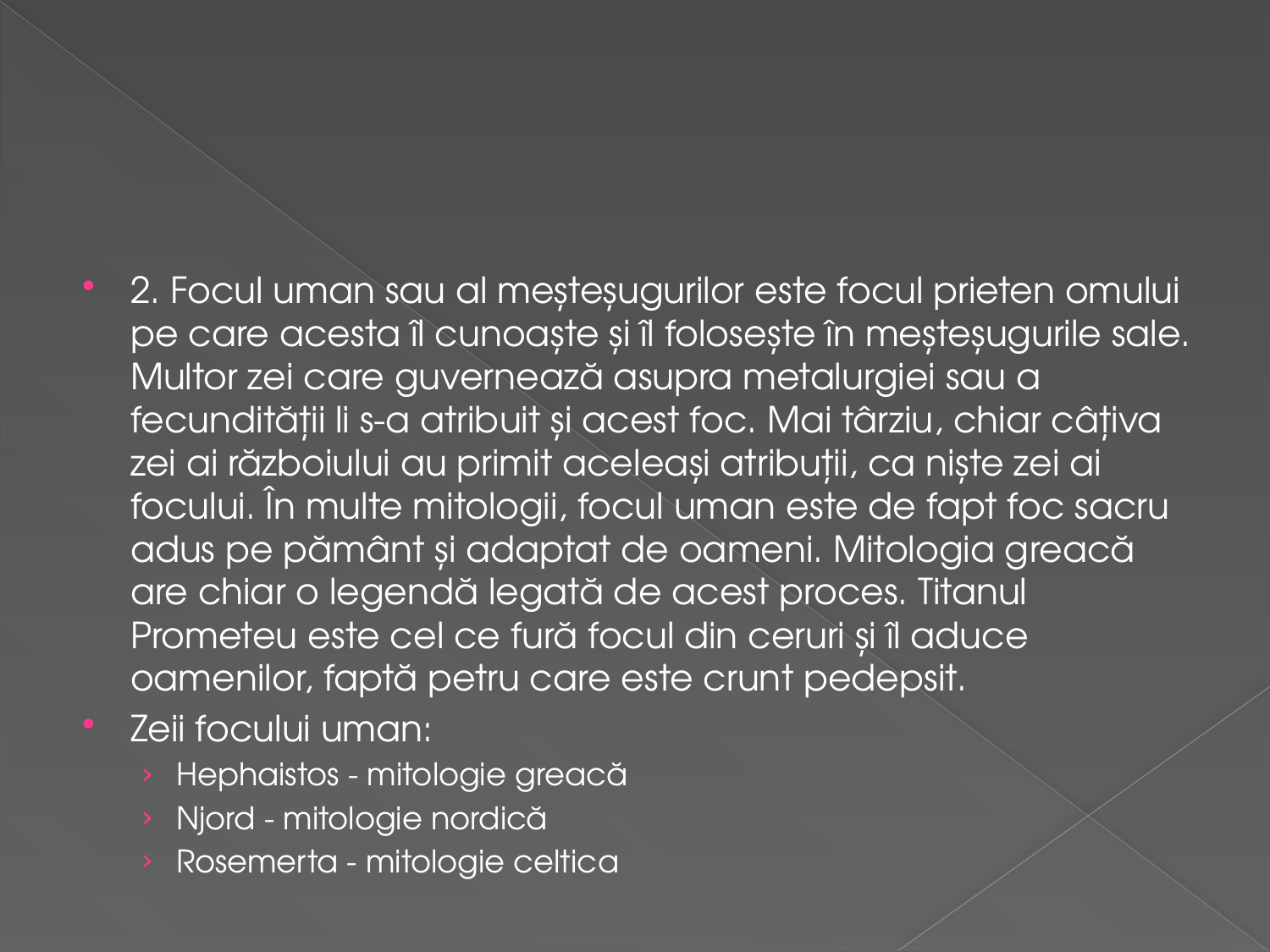

2. Focul uman sau al meşteşugurilor este focul prieten omului pe care acesta îl cunoaşte şi îl foloseşte în meşteşugurile sale. Multor zei care guvernează asupra metalurgiei sau a fecundităţii li s-a atribuit şi acest foc. Mai târziu, chiar câţiva zei ai războiului au primit aceleaşi atribuţii, ca nişte zei ai focului. În multe mitologii, focul uman este de fapt foc sacru adus pe pământ şi adaptat de oameni. Mitologia greacă are chiar o legendă legată de acest proces. Titanul Prometeu este cel ce fură focul din ceruri şi îl aduce oamenilor, faptă petru care este crunt pedepsit.
Zeii focului uman:
Hephaistos - mitologie greacă
Njord - mitologie nordică
Rosemerta - mitologie celtica